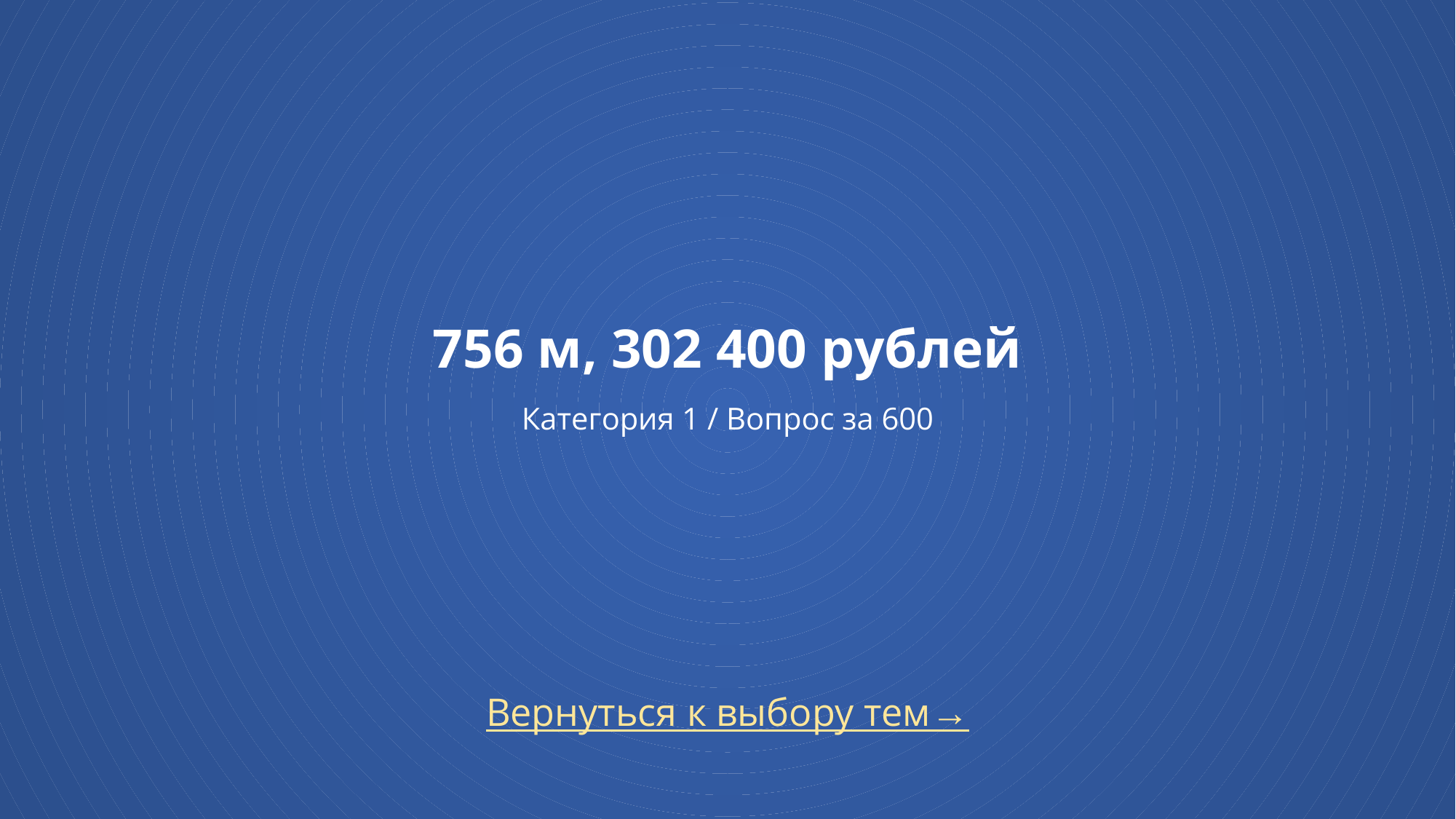

# 756 м, 302 400 рублей Категория 1 / Вопрос за 600
Вернуться к выбору тем→